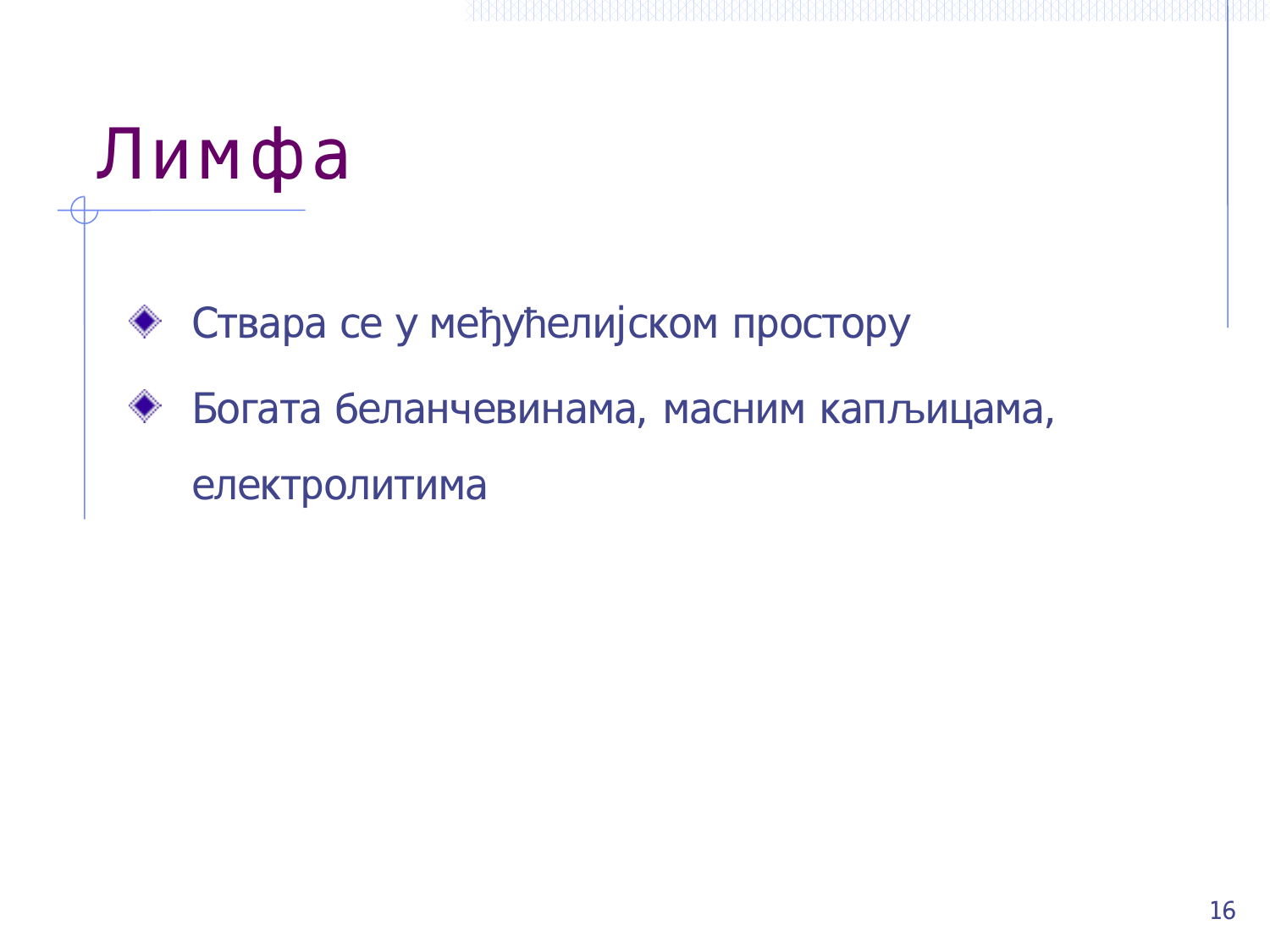

# Лимфа
Ствара се у међућелијском простору
Богата беланчевинама, масним капљицама, електролитима
16